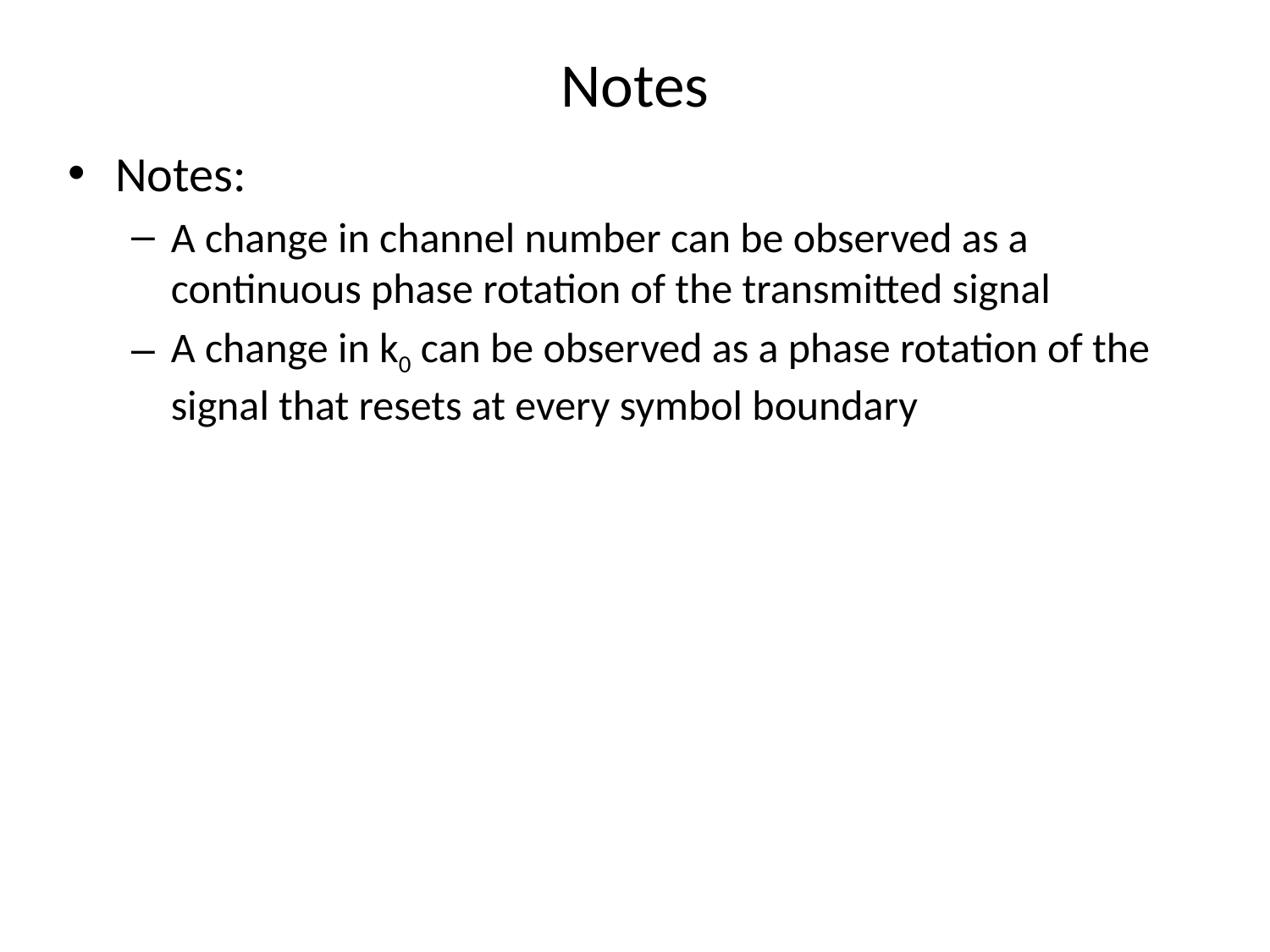

# Notes
Notes:
A change in channel number can be observed as a continuous phase rotation of the transmitted signal
A change in k0 can be observed as a phase rotation of the signal that resets at every symbol boundary